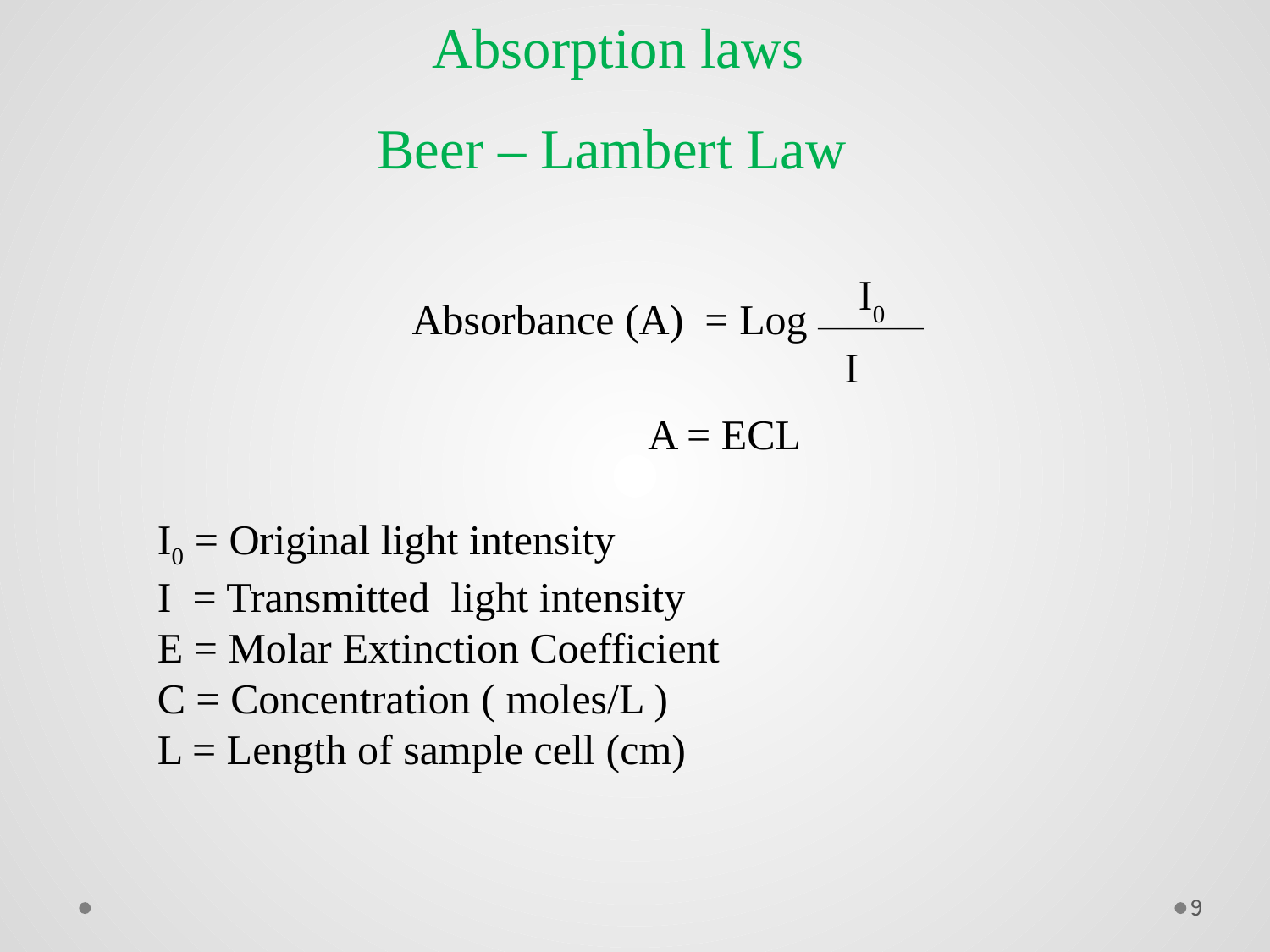

Absorption laws
Beer – Lambert Law
I0

 I
Absorbance (A)  = Log
A = ECL
I0 = Original light intensity
I  = Transmitted  light intensity
E = Molar Extinction Coefficient
C = Concentration ( moles/L )
L = Length of sample cell (cm)
9